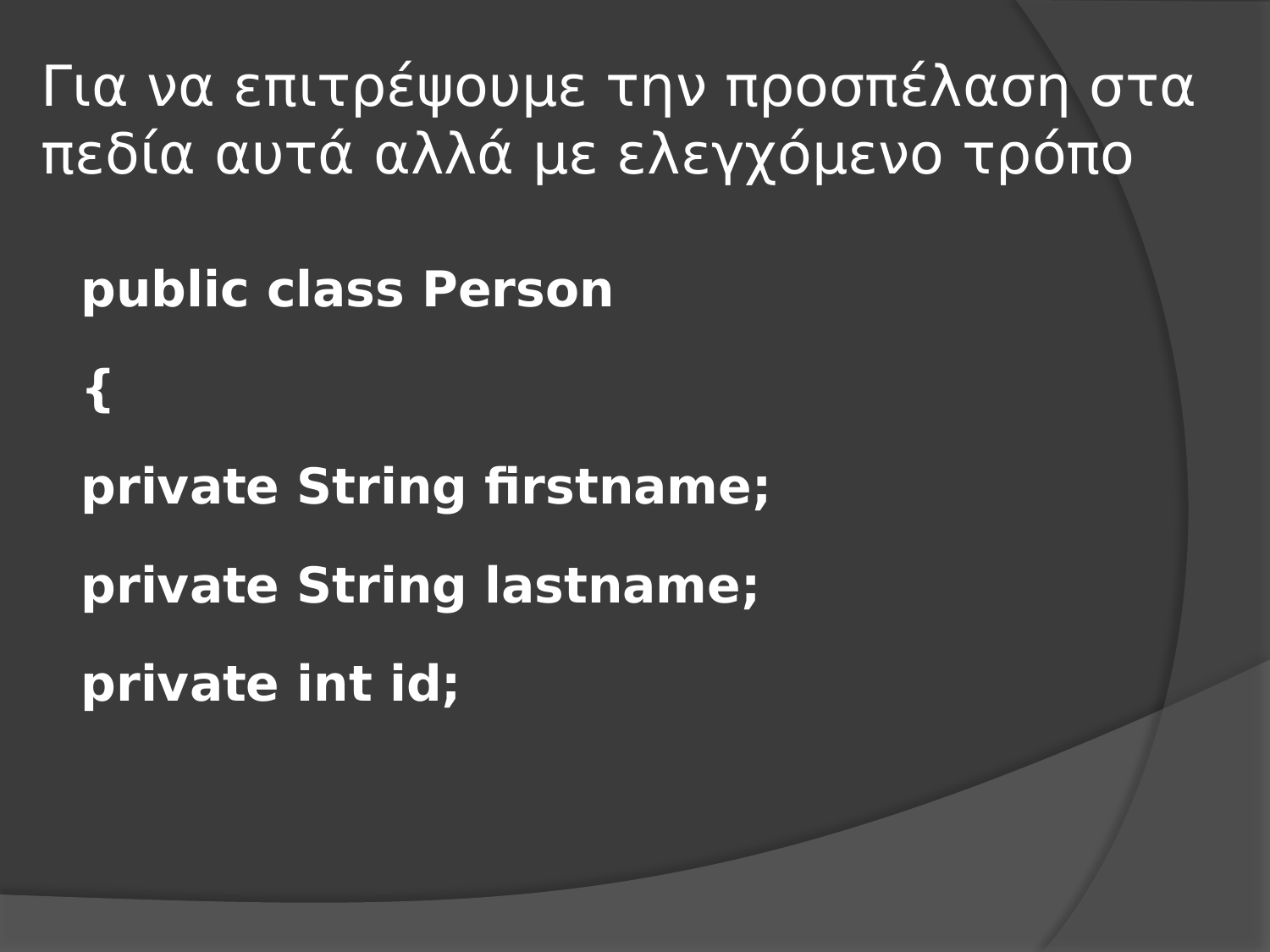

# Για να επιτρέψουμε την προσπέλαση στα πεδία αυτά αλλά με ελεγχόμενο τρόπο
public class Person
{
private String firstname;
private String lastname;
private int id;